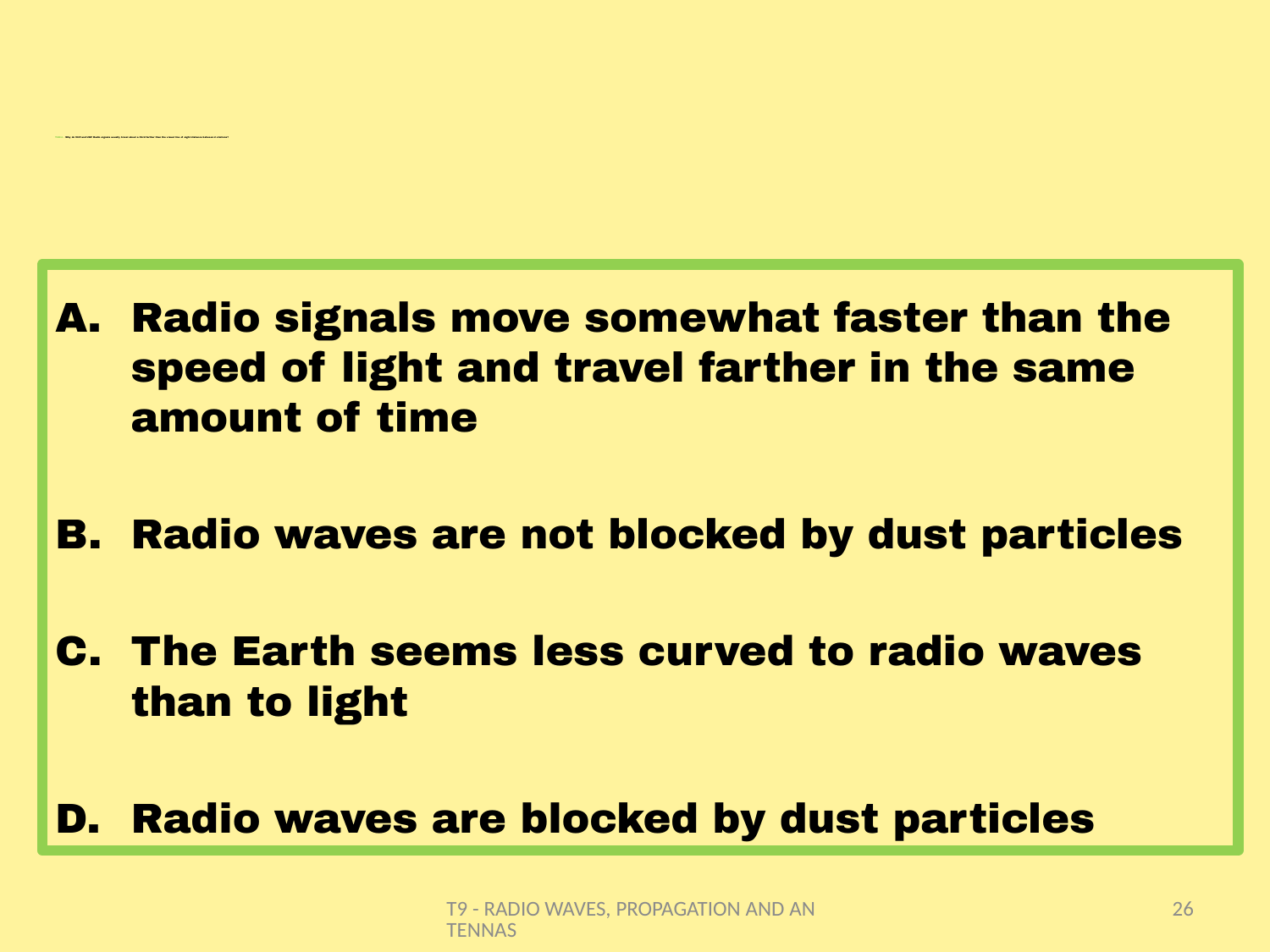

# T9B11 - Why do VHF and UHF Radio signals usually travel about a third farther than the visual line of sight distance between 2 stations?

Radio signals move somewhat faster than the speed of light and travel farther in the same amount of time

Radio waves are not blocked by dust particles

The Earth seems less curved to radio waves than to light

Radio waves are blocked by dust particles
T9 - RADIO WAVES, PROPAGATION AND ANTENNAS
26